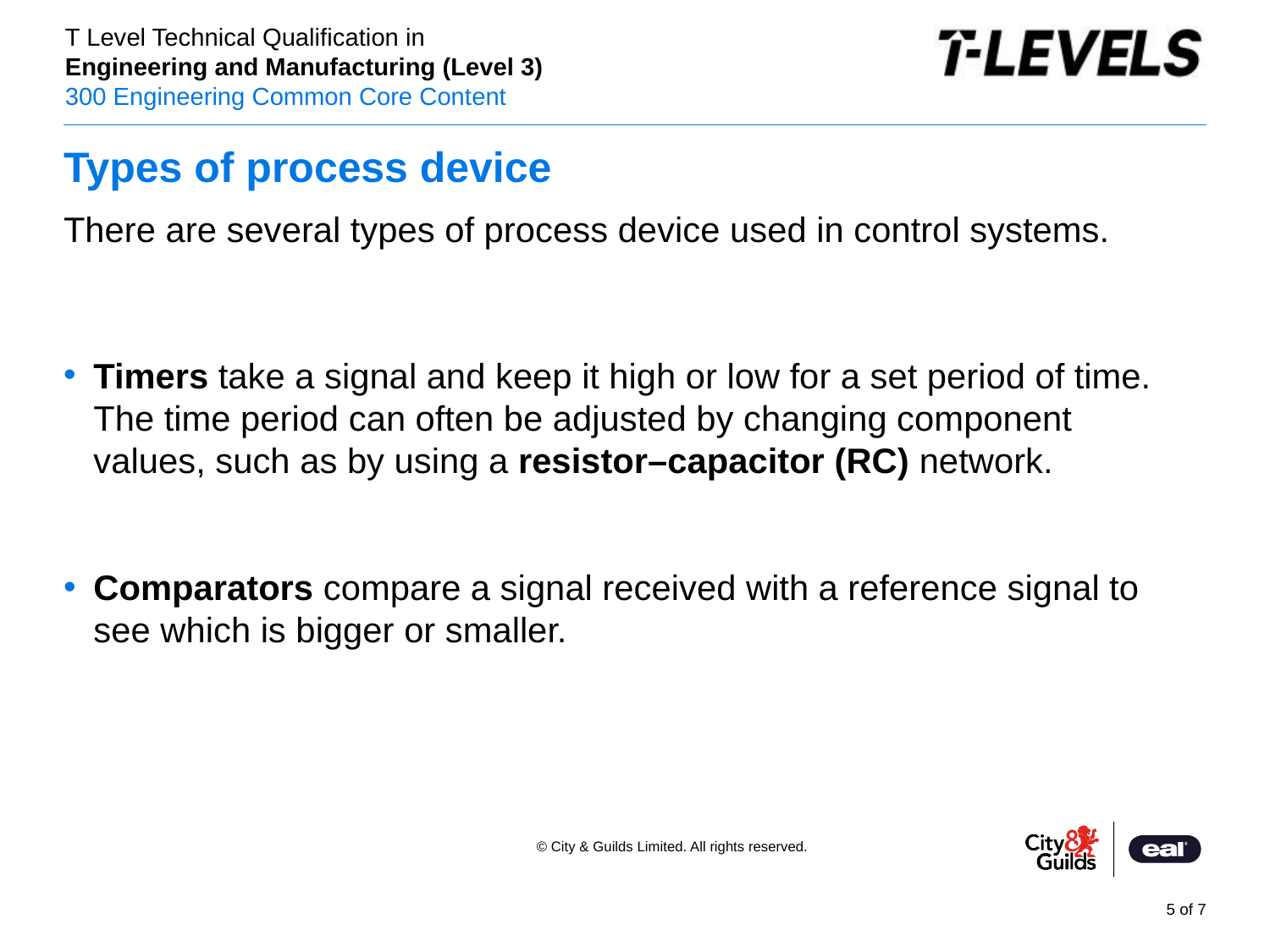

# Types of process device
There are several types of process device used in control systems.

Timers take a signal and keep it high or low for a set period of time. The time period can often be adjusted by changing component values, such as by using a resistor–capacitor (RC) network.

Comparators compare a signal received with a reference signal to see which is bigger or smaller.